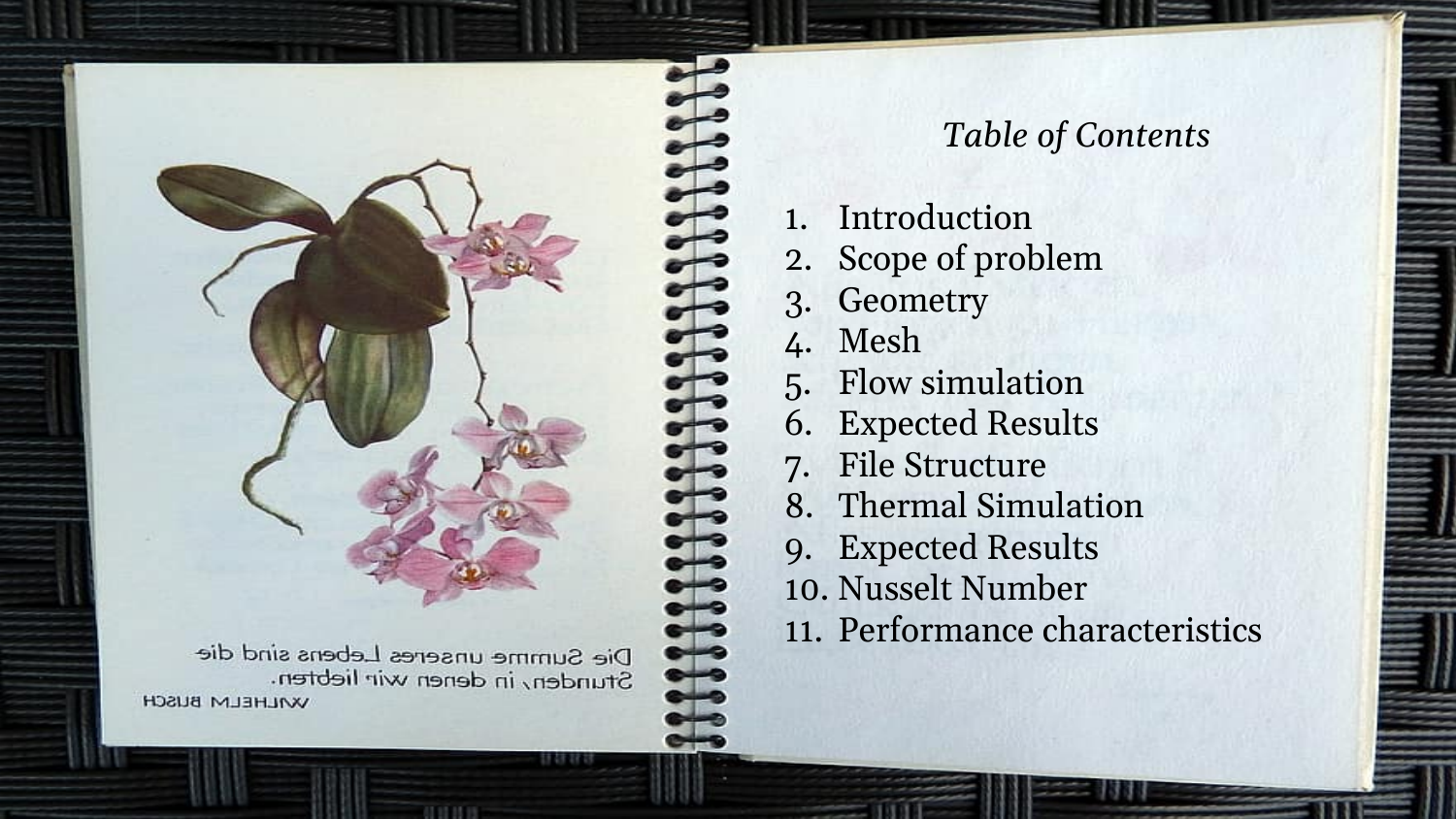

Table of Contents

Introduction
Scope of problem
Geometry
Mesh
Flow simulation
Expected Results
File Structure
Thermal Simulation
Expected Results
Nusselt Number
Performance characteristics